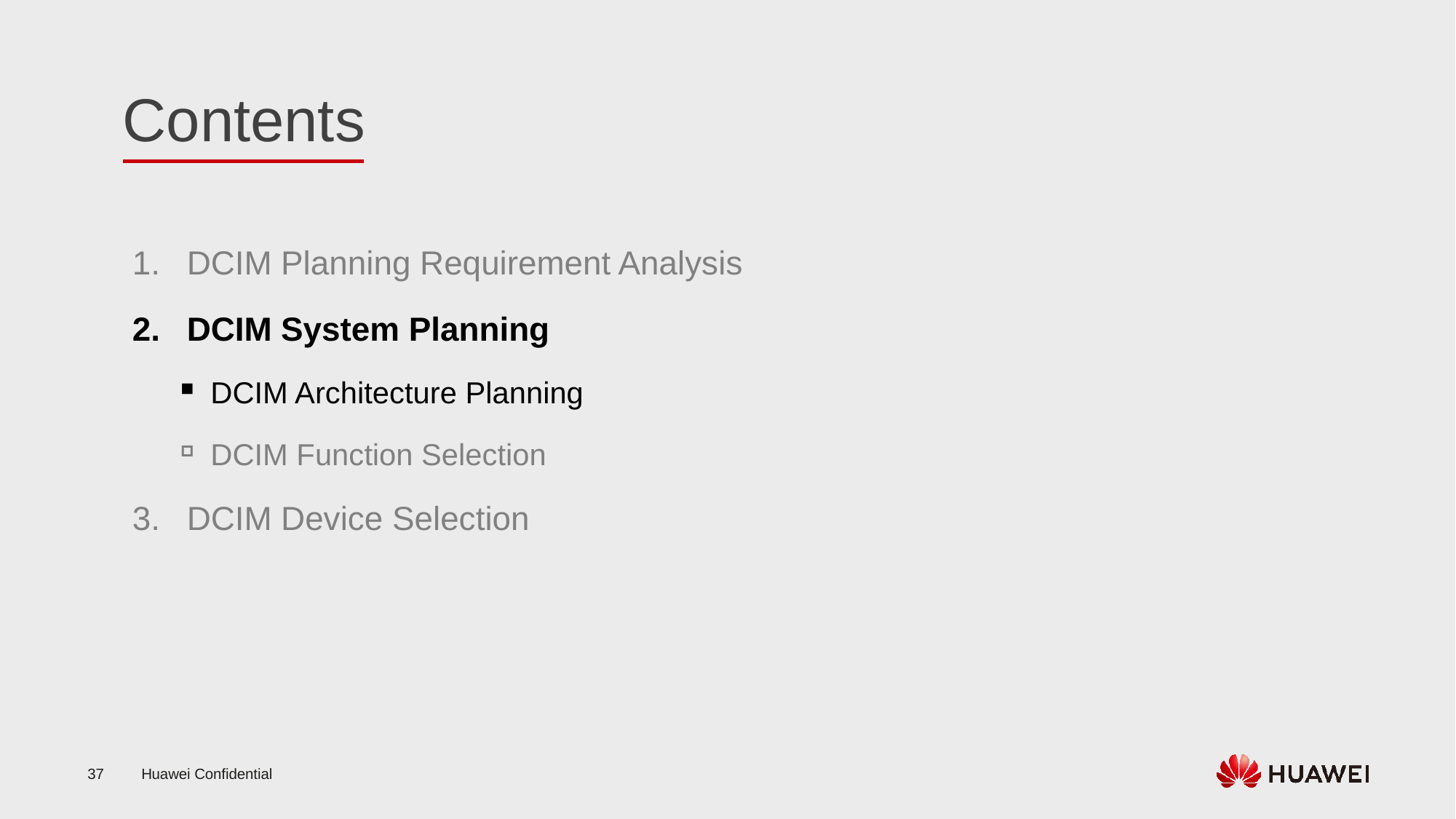

DCIM Planning Requirement Analysis
DCIM System Planning
DCIM Architecture Planning
DCIM Function Selection
DCIM Device Selection